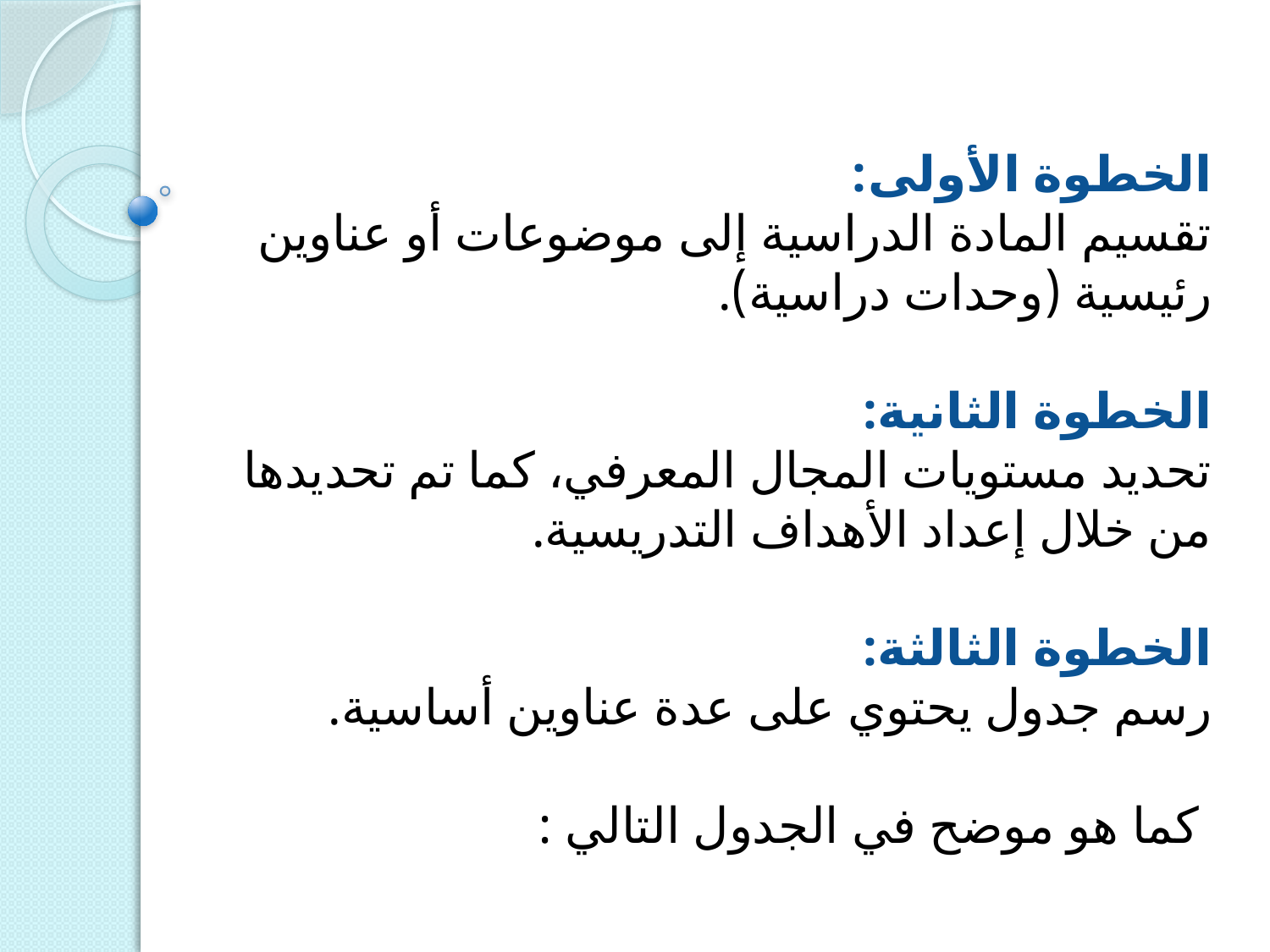

الخطوة الأولى:
تقسيم المادة الدراسية إلى موضوعات أو عناوين رئيسية (وحدات دراسية).

الخطوة الثانية:
تحديد مستويات المجال المعرفي، كما تم تحديدها من خلال إعداد الأهداف التدريسية.

الخطوة الثالثة:
رسم جدول يحتوي على عدة عناوين أساسية.

 كما هو موضح في الجدول التالي :